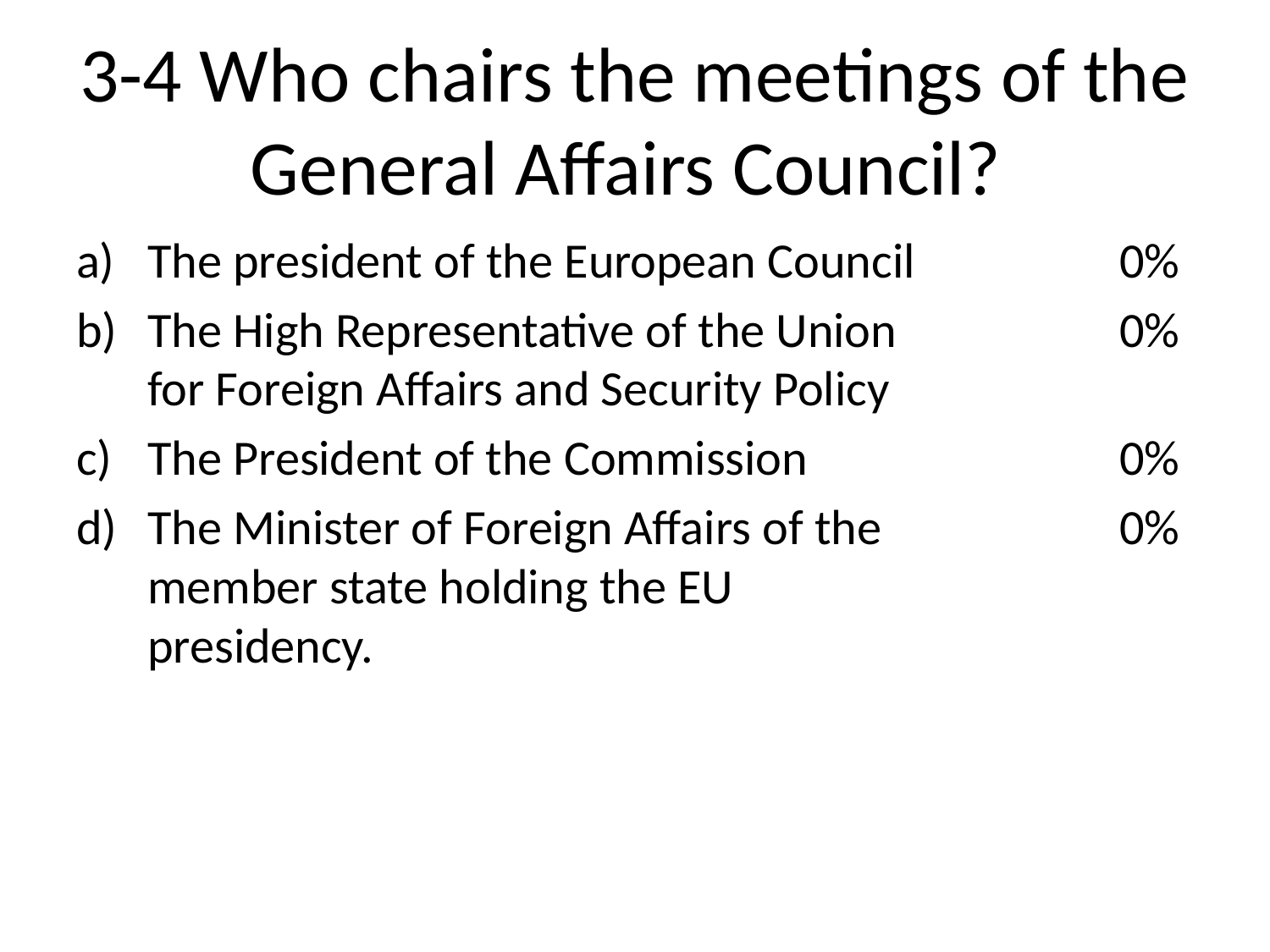

# 3-4 Who chairs the meetings of the General Affairs Council?
The president of the European Council
The High Representative of the Union for Foreign Affairs and Security Policy
The President of the Commission
The Minister of Foreign Affairs of the member state holding the EU presidency.
0%
0%
0%
0%